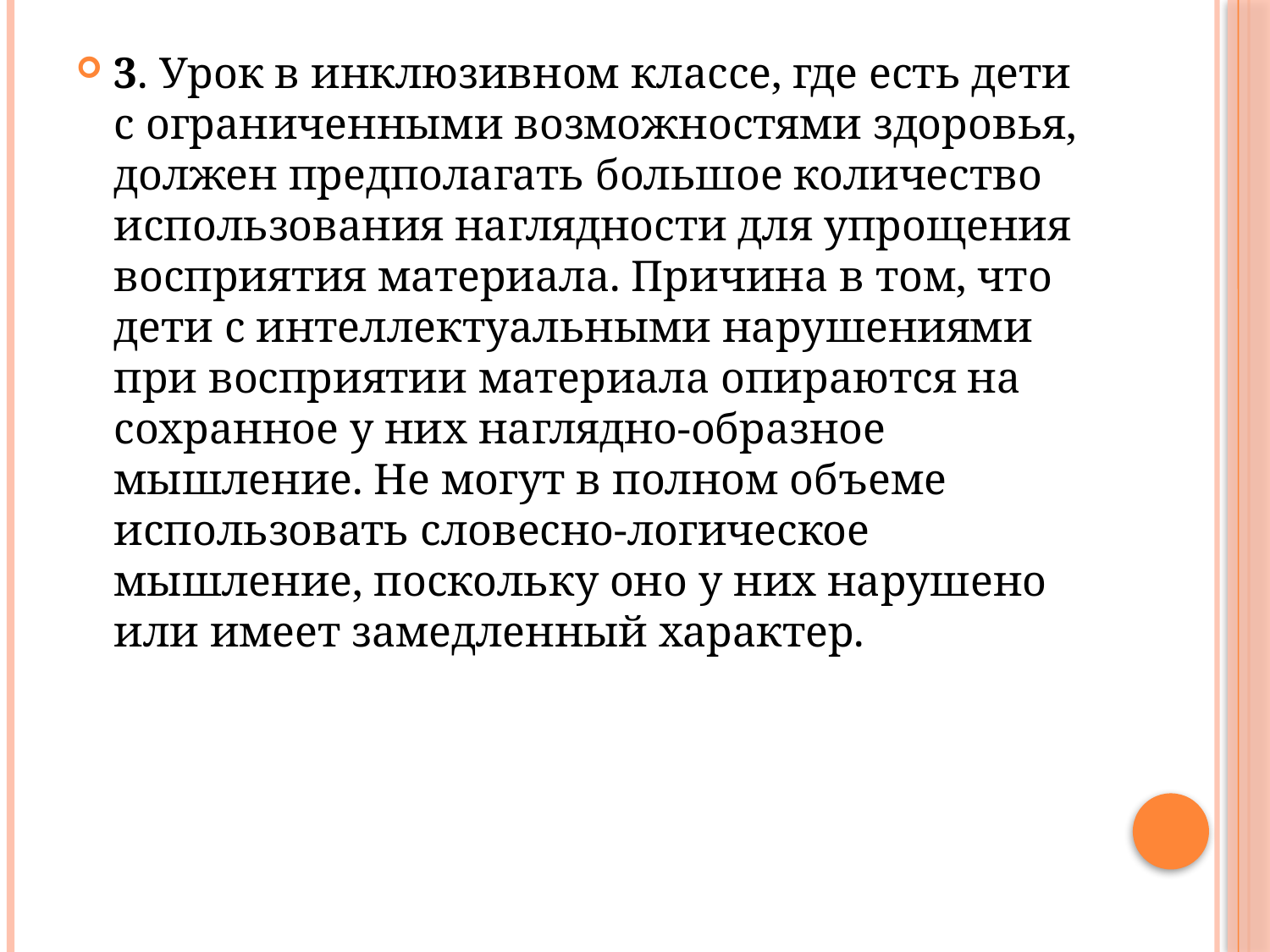

3. Урок в инклюзивном классе, где есть дети с ограниченными возможностями здоровья, должен предполагать большое количество использования наглядности для упрощения восприятия материала. Причина в том, что дети с интеллектуальными нарушениями при восприятии материала опираются на сохранное у них наглядно-образное мышление. Не могут в полном объеме использовать словесно-логическое мышление, поскольку оно у них нарушено или имеет замедленный характер.